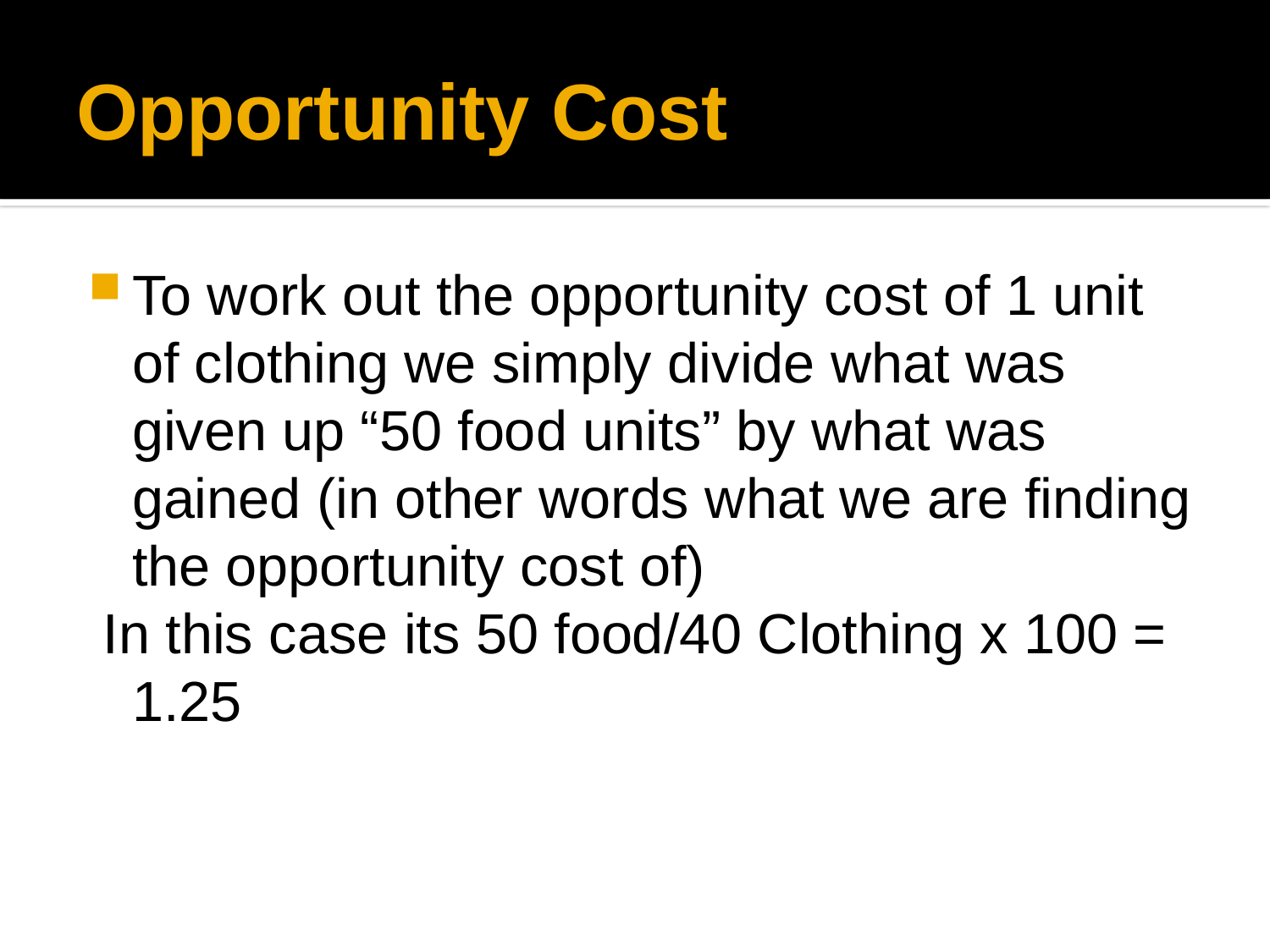

# Opportunity Cost
To work out the opportunity cost of 1 unit of clothing we simply divide what was given up “50 food units” by what was gained (in other words what we are finding the opportunity cost of)
 In this case its 50 food/40 Clothing x 100 = 1.25